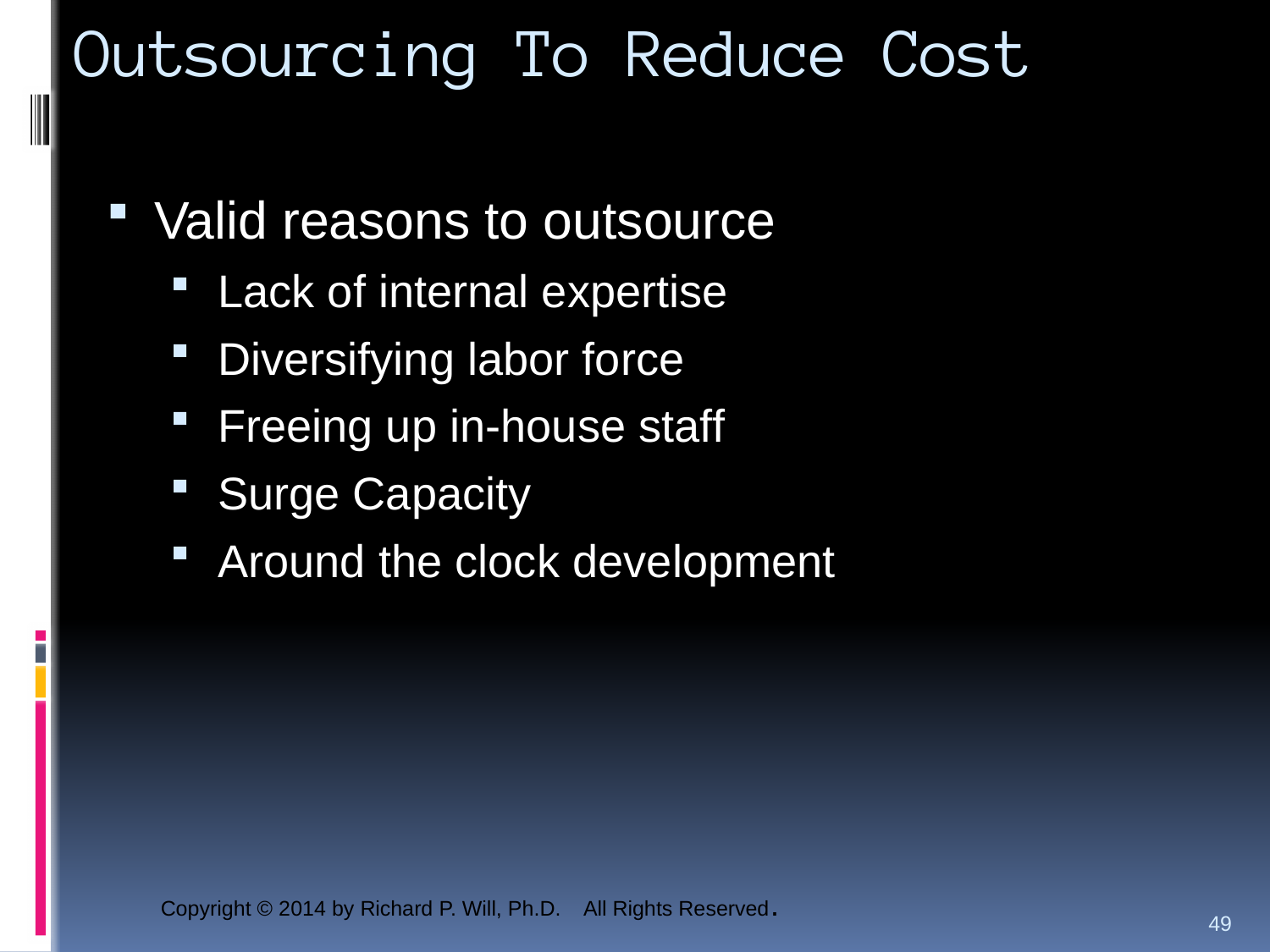

# Outsourcing To Reduce Cost
Valid reasons to outsource
Lack of internal expertise
Diversifying labor force
Freeing up in-house staff
Surge Capacity
Around the clock development

49